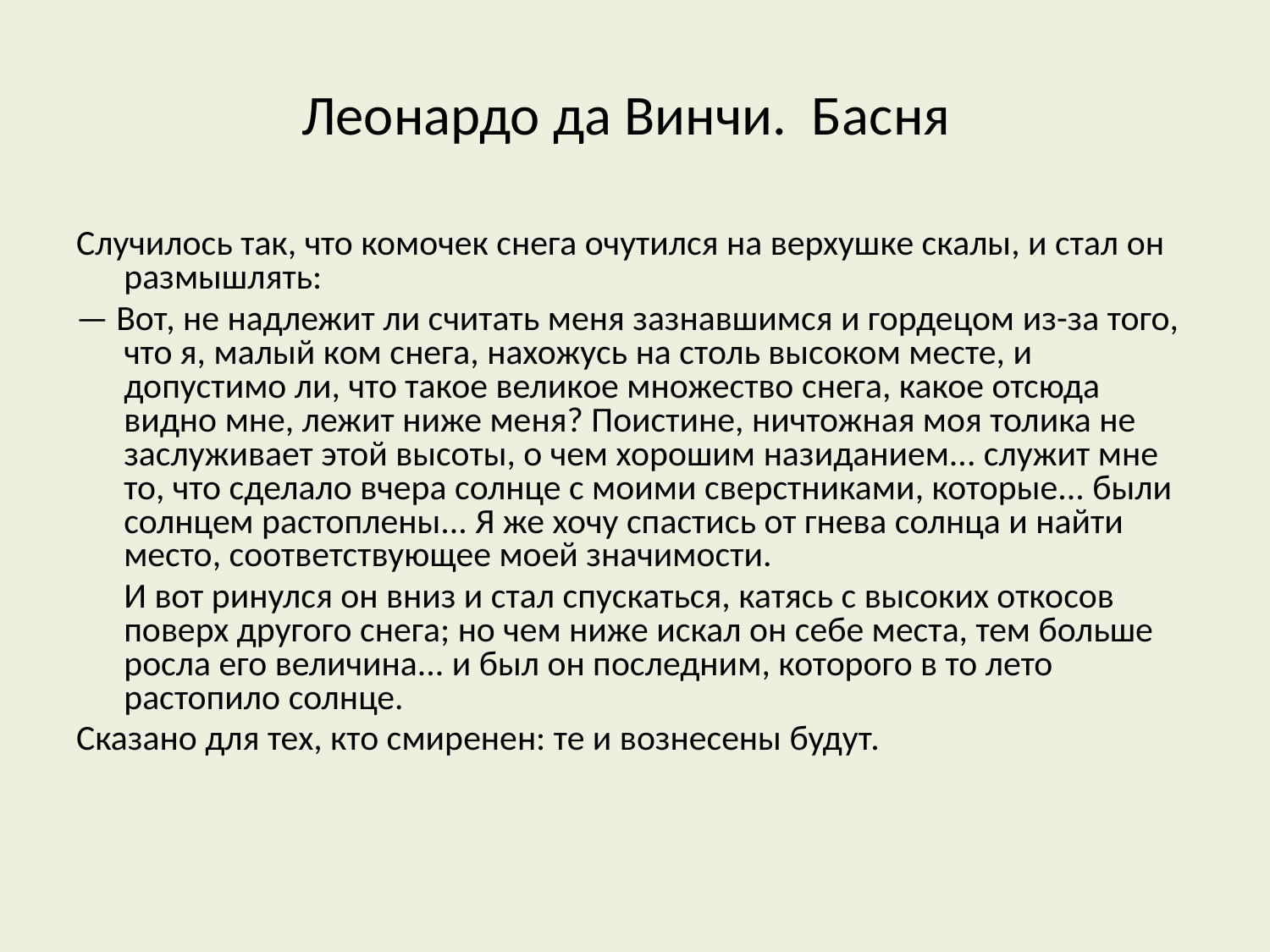

# Леонардо да Винчи.  Басня
Случилось так, что комочек снега очутился на верхушке скалы, и стал он размышлять:
— Вот, не надлежит ли считать меня зазнавшимся и гордецом из-за того, что я, малый ком снега, нахожусь на столь высоком месте, и допустимо ли, что такое великое множество снега, какое отсюда видно мне, лежит ниже меня? Поистине, ничтожная моя толика не заслуживает этой высоты, о чем хорошим назиданием... служит мне то, что сделало вчера солнце с моими сверстниками, которые... были солнцем растоплены... Я же хочу спастись от гнева солнца и найти место, соответствующее моей значимости.
	И вот ринулся он вниз и стал спускаться, катясь с высоких откосов поверх другого снега; но чем ниже искал он себе места, тем больше росла его величина... и был он последним, которого в то лето растопило солнце.
Сказано для тех, кто смиренен: те и вознесены будут.